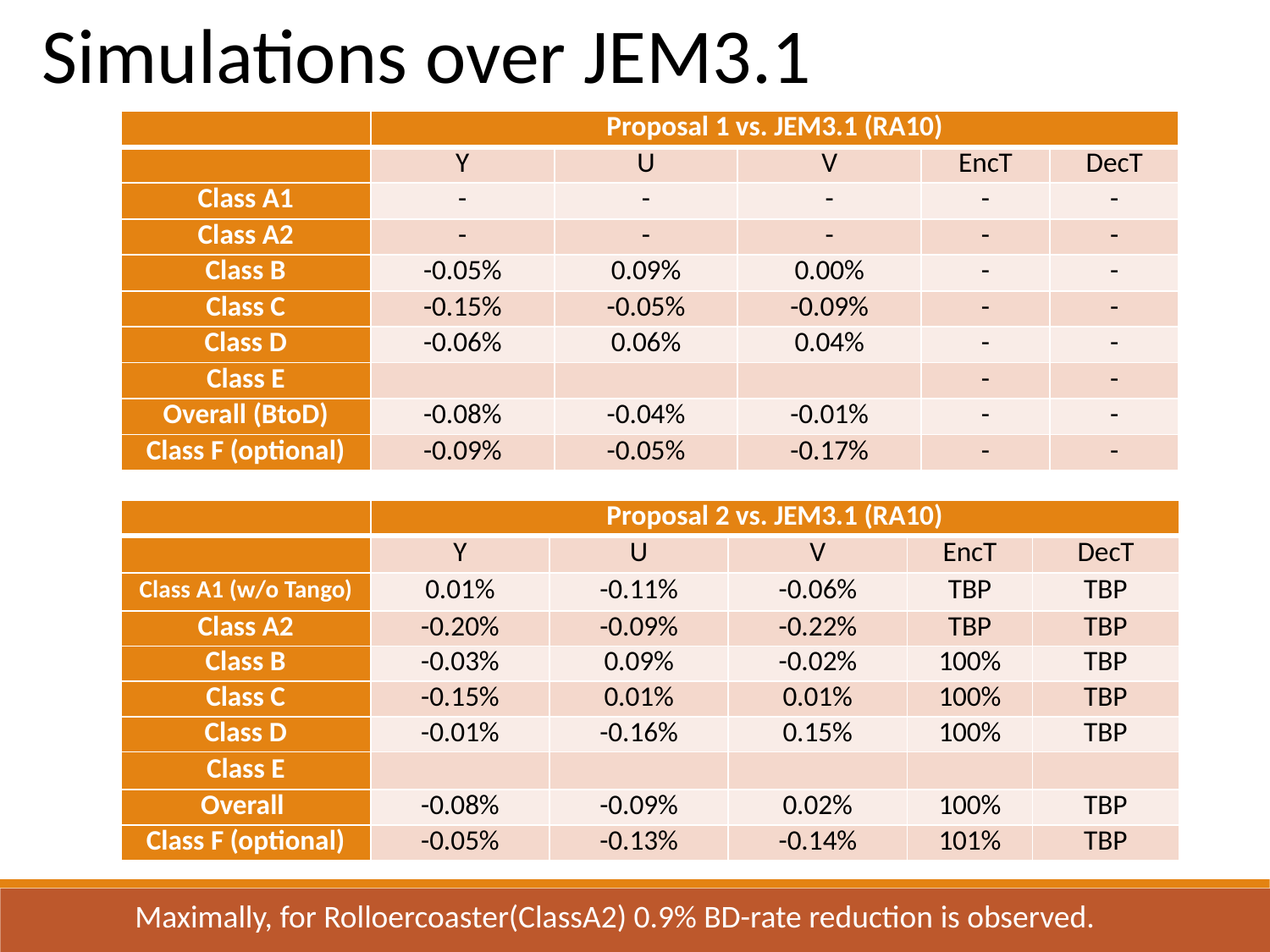

Simulations over JEM3.1
|  | Proposal 1 vs. JEM3.1 (RA10) |  |  |  |  |
| --- | --- | --- | --- | --- | --- |
|  | Y | U | V | EncT | DecT |
| Class A1 | - | - | - | - | - |
| Class A2 | - | - | - | - | - |
| Class B | -0.05% | 0.09% | 0.00% | - | - |
| Class C | -0.15% | -0.05% | -0.09% | - | - |
| Class D | -0.06% | 0.06% | 0.04% | - | - |
| Class E |  |  |  | - | - |
| Overall (BtoD) | -0.08% | -0.04% | -0.01% | - | - |
| Class F (optional) | -0.09% | -0.05% | -0.17% | - | - |
|  | Proposal 2 vs. JEM3.1 (RA10) |  |  |  |  |
| --- | --- | --- | --- | --- | --- |
|  | Y | U | V | EncT | DecT |
| Class A1 (w/o Tango) | 0.01% | -0.11% | -0.06% | TBP | TBP |
| Class A2 | -0.20% | -0.09% | -0.22% | TBP | TBP |
| Class B | -0.03% | 0.09% | -0.02% | 100% | TBP |
| Class C | -0.15% | 0.01% | 0.01% | 100% | TBP |
| Class D | -0.01% | -0.16% | 0.15% | 100% | TBP |
| Class E |  |  |  |  |  |
| Overall | -0.08% | -0.09% | 0.02% | 100% | TBP |
| Class F (optional) | -0.05% | -0.13% | -0.14% | 101% | TBP |
Maximally, for Rolloercoaster(ClassA2) 0.9% BD-rate reduction is observed.